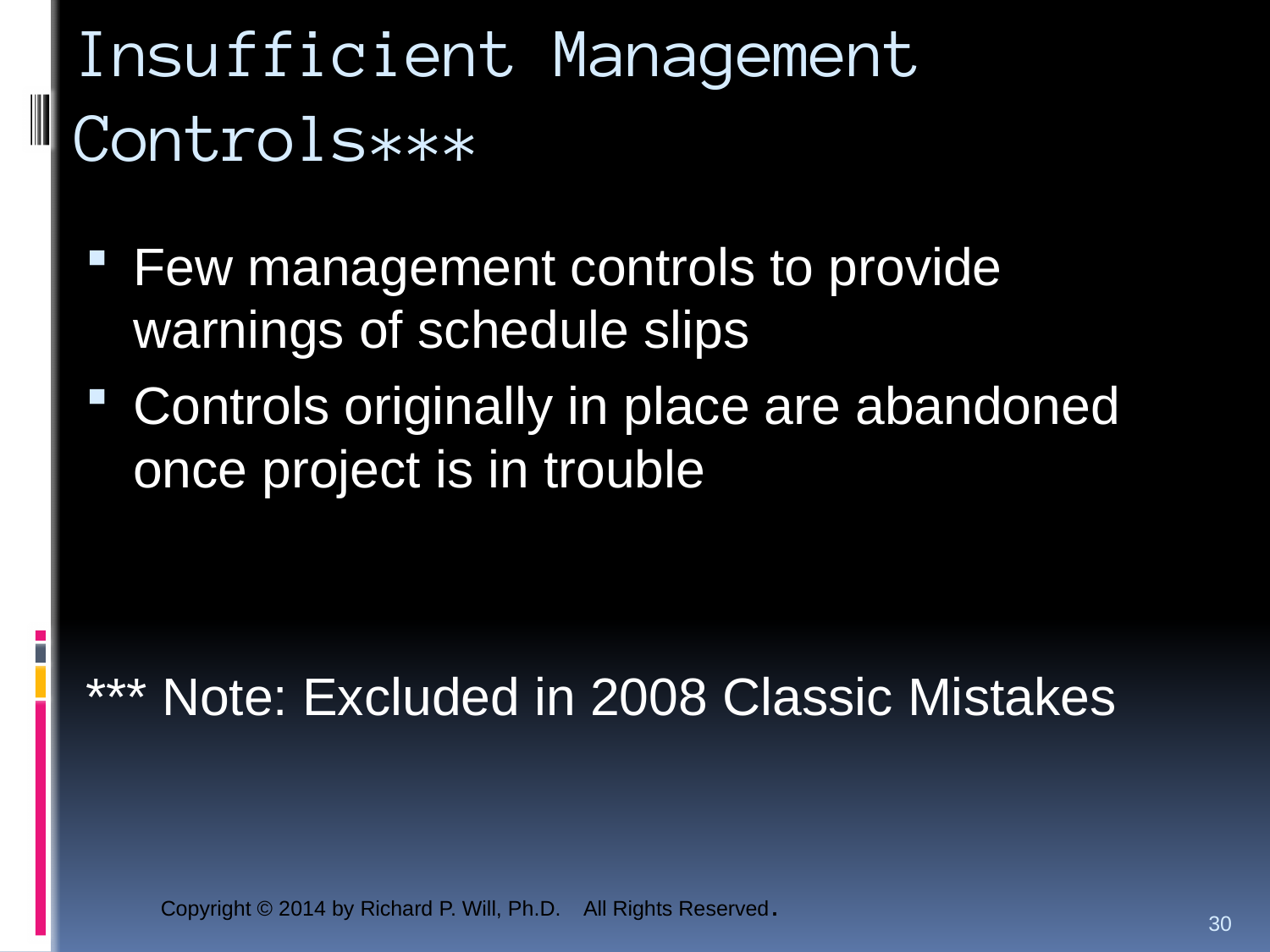

# Insufficient Management Controls***

Few management controls to provide warnings of schedule slips
Controls originally in place are abandoned  once project is in trouble

*** Note: Excluded in 2008 Classic Mistakes
30